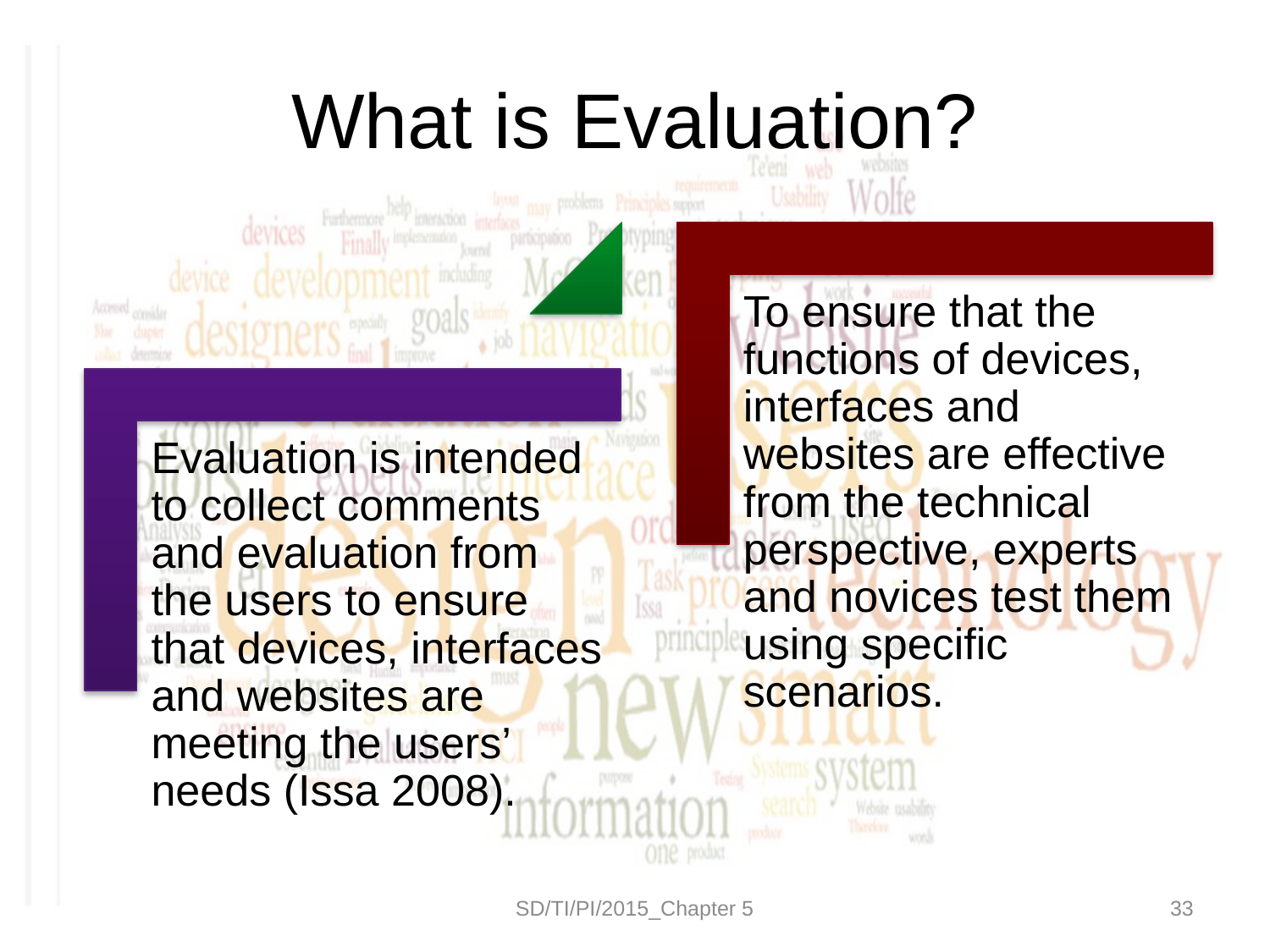

# What is Evaluation?
Evaluation is intended to collect comments and evaluation from the users to ensure that devices, interfaces and websites are meeting the users’ needs (Issa 2008).
To ensure that the functions of devices, interfaces and websites are effective from the technical perspective, experts and novices test them using specific scenarios.
SD/TI/PI/2015_Chapter 5
33